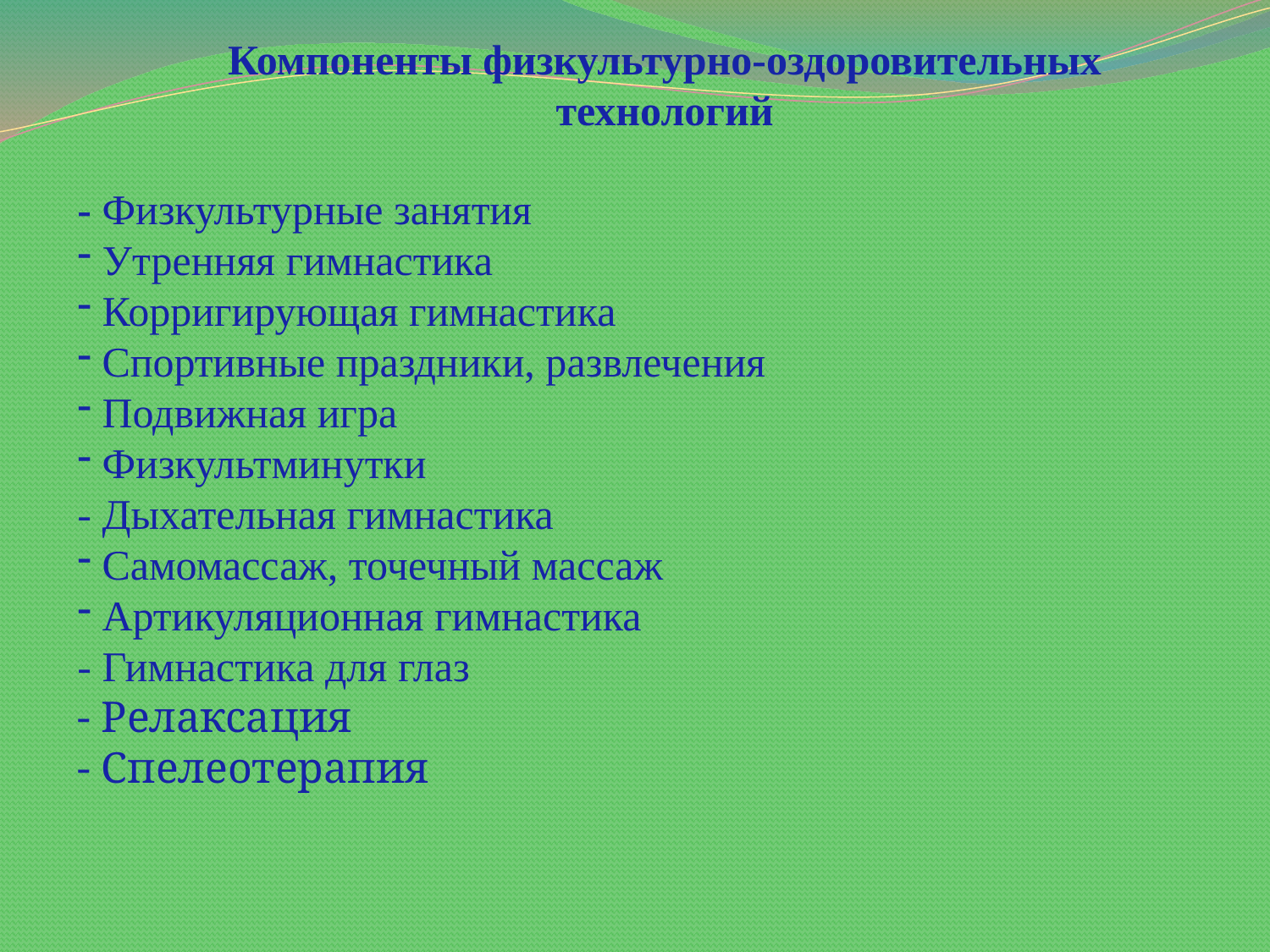

Компоненты физкультурно-оздоровительных технологий
- Физкультурные занятия
 Утренняя гимнастика
 Корригирующая гимнастика
 Спортивные праздники, развлечения
 Подвижная игра
 Физкультминутки
- Дыхательная гимнастика
 Самомассаж, точечный массаж
 Артикуляционная гимнастика
- Гимнастика для глаз
- Релаксация
- Спелеотерапия